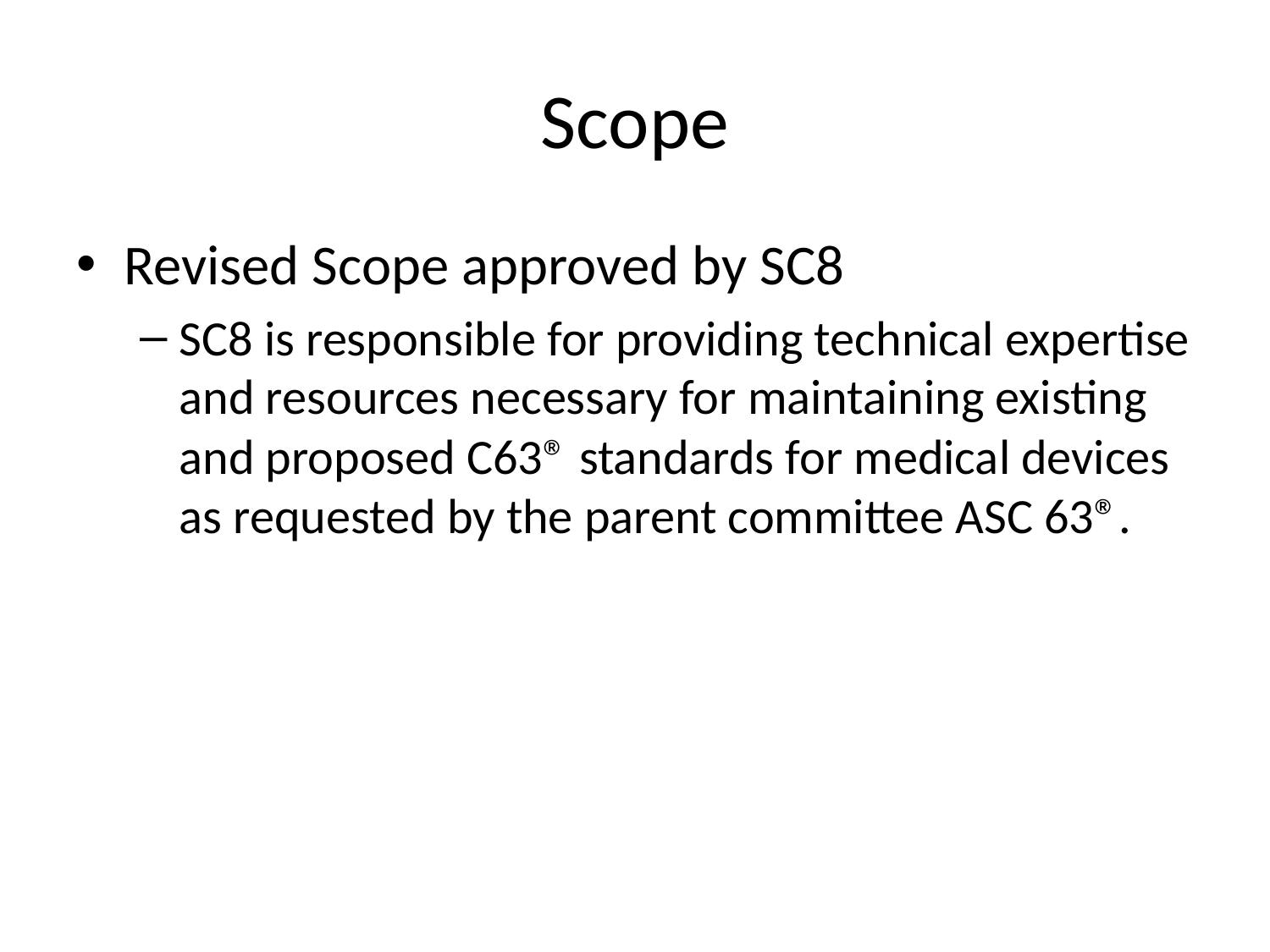

# Scope
Revised Scope approved by SC8
SC8 is responsible for providing technical expertise and resources necessary for maintaining existing and proposed C63® standards for medical devices as requested by the parent committee ASC 63®.